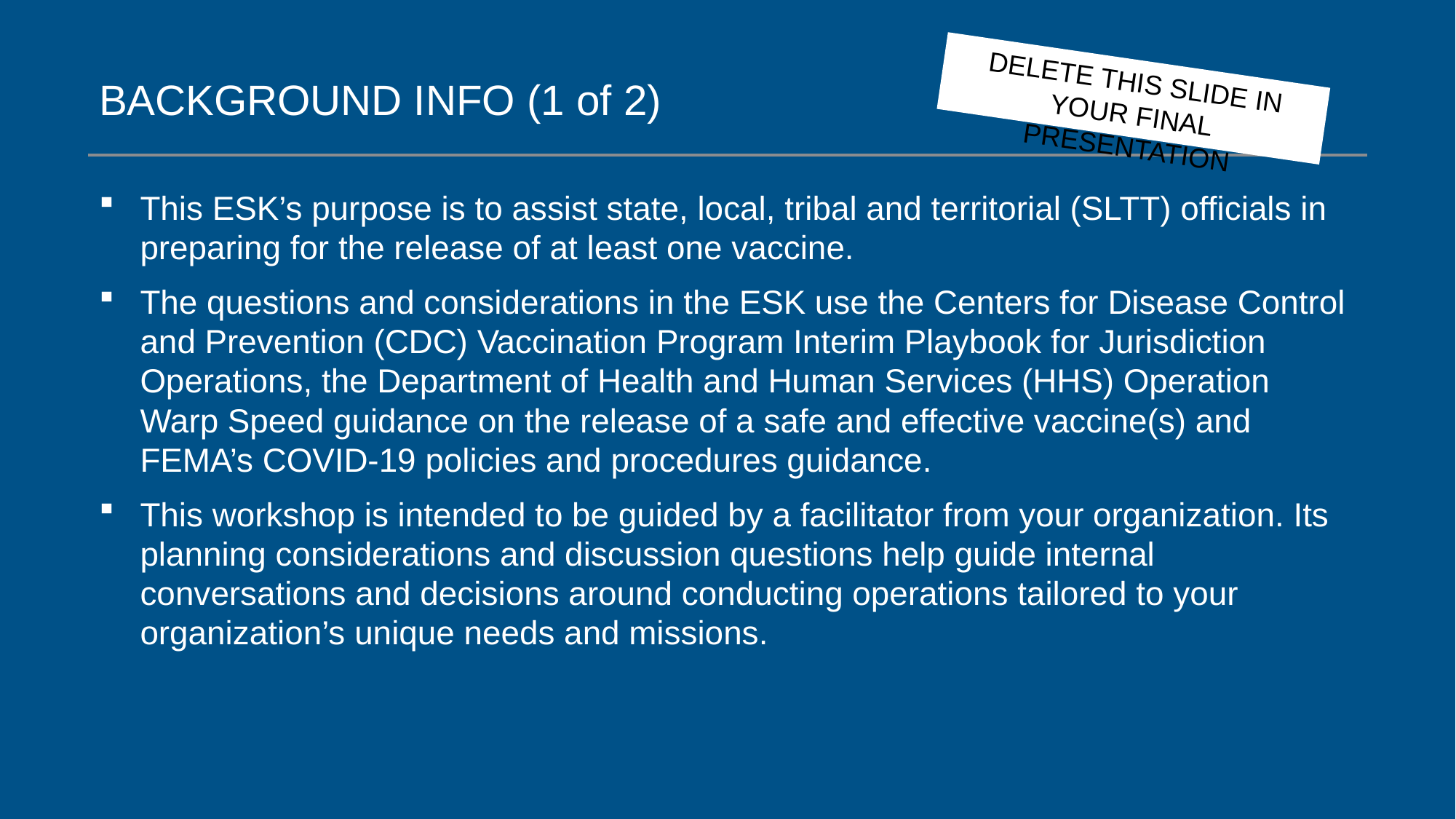

# BACKGROUND INFO (1 of 2)
DELETE THIS SLIDE IN YOUR FINAL PRESENTATION
This ESK’s purpose is to assist state, local, tribal and territorial (SLTT) officials in preparing for the release of at least one vaccine.
The questions and considerations in the ESK use the Centers for Disease Control and Prevention (CDC) Vaccination Program Interim Playbook for Jurisdiction Operations, the Department of Health and Human Services (HHS) Operation Warp Speed guidance on the release of a safe and effective vaccine(s) and FEMA’s COVID-19 policies and procedures guidance.
This workshop is intended to be guided by a facilitator from your organization. Its planning considerations and discussion questions help guide internal conversations and decisions around conducting operations tailored to your organization’s unique needs and missions.